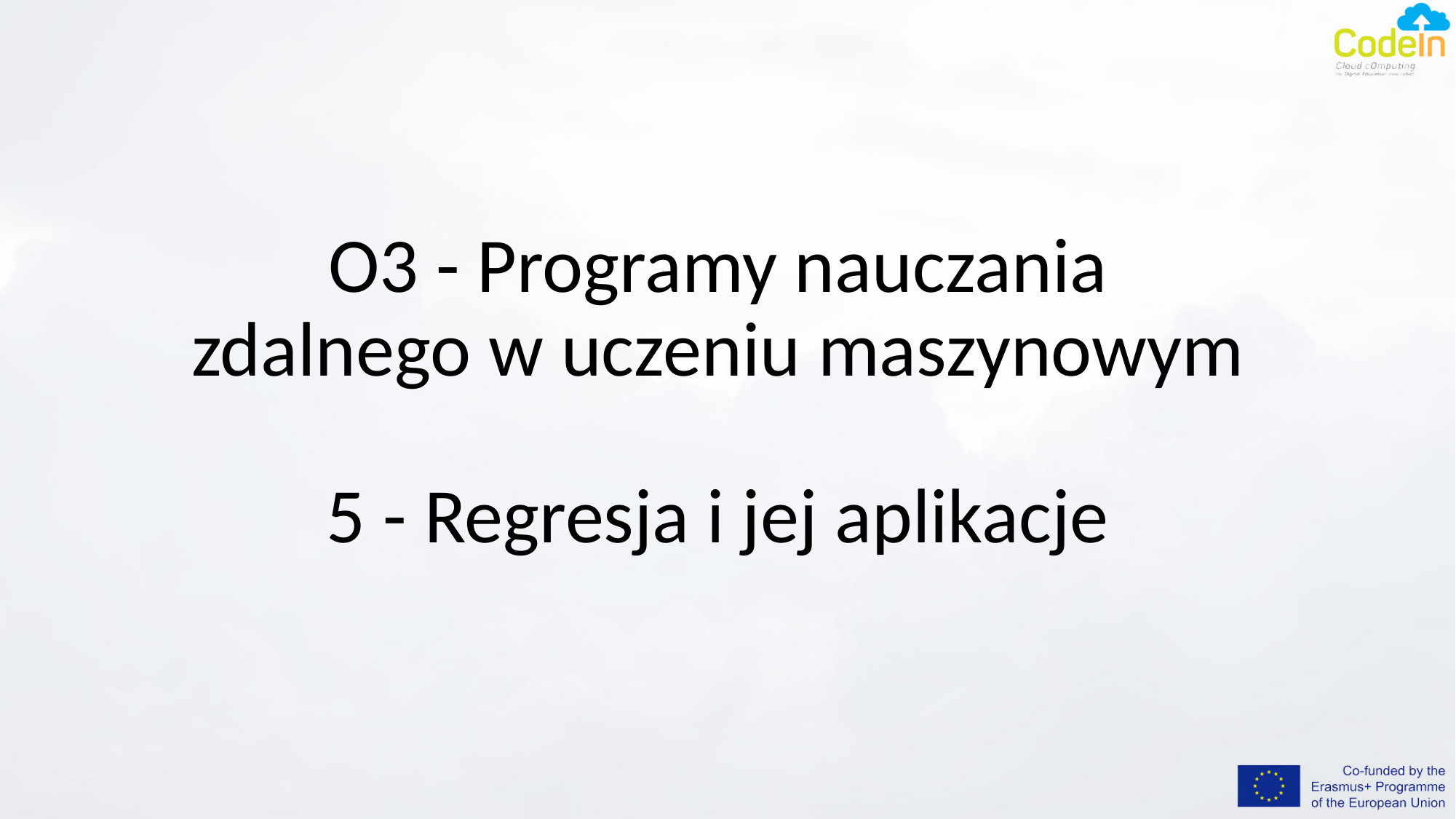

# O3 - Programy nauczania zdalnego w uczeniu maszynowym 5 - Regresja i jej aplikacje